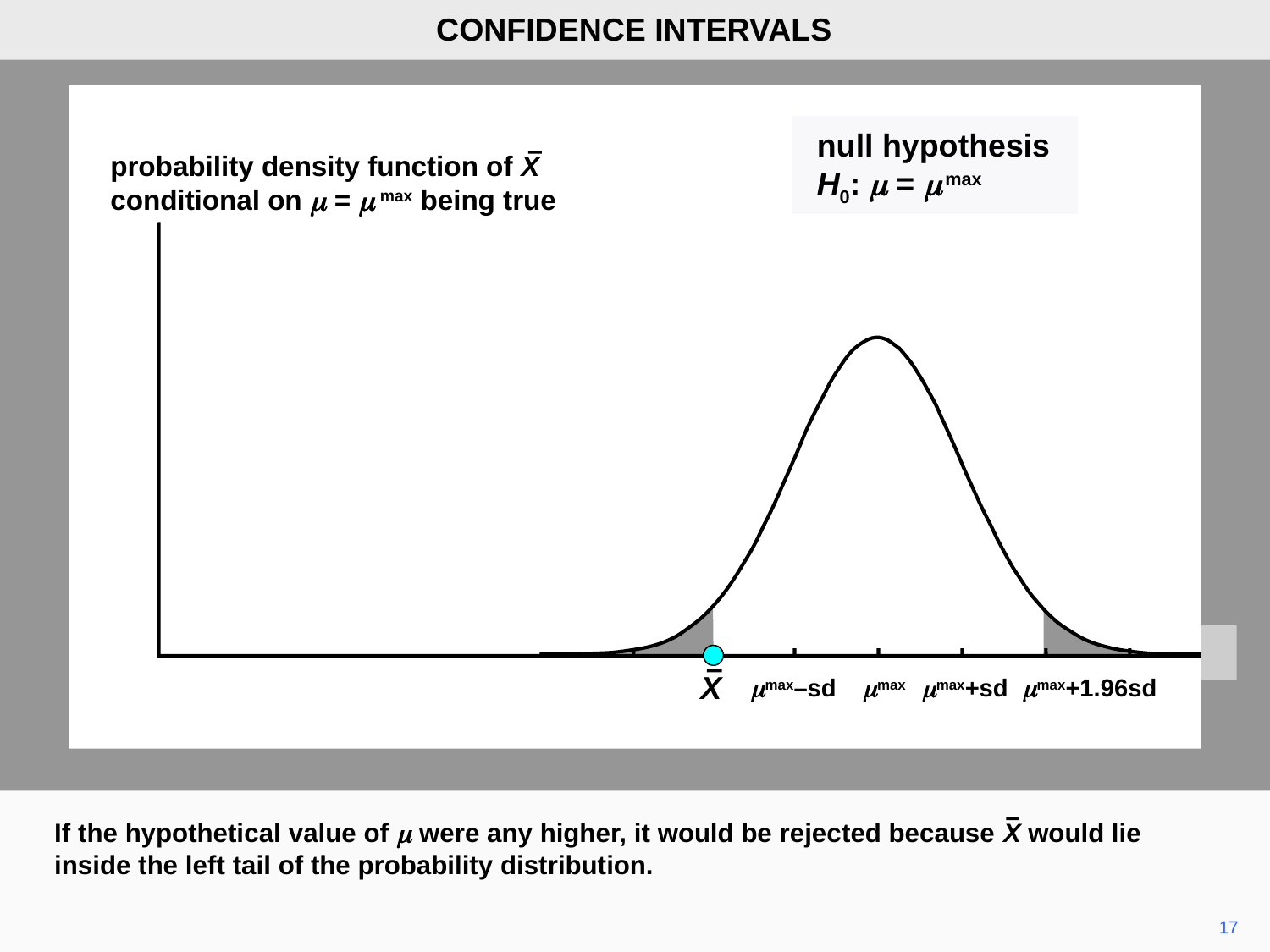

CONFIDENCE INTERVALS

null hypothesis
H0: μ = μ max
probability density function of X

conditional on μ = μ max being true

X

μmax–sd
μmax
μmax+sd
μmax+1.96sd

If the hypothetical value of μ were any higher, it would be rejected because X would lie inside the left tail of the probability distribution.

17